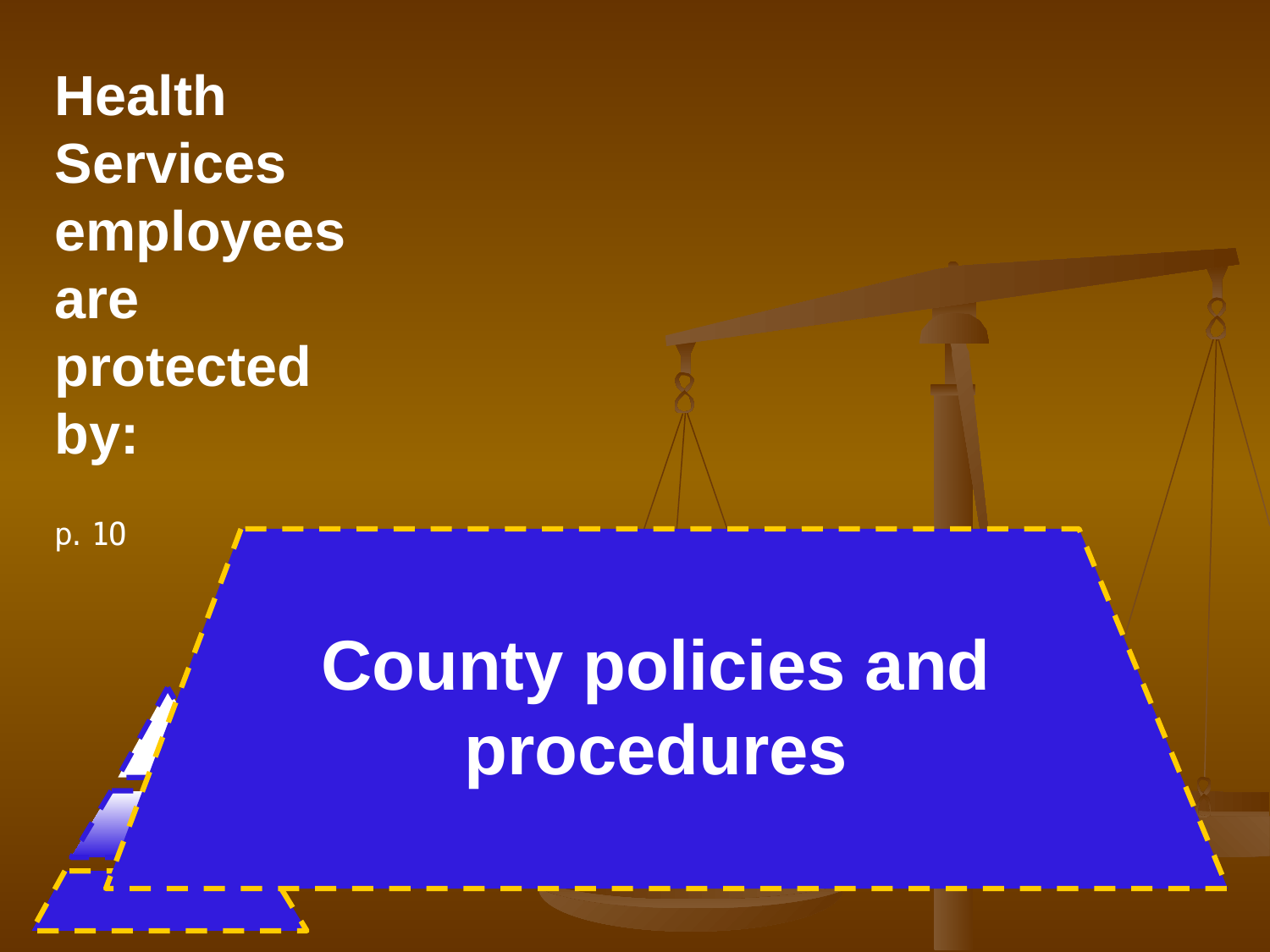

Health Services employees are protected by:
p. 10

County policies and procedures